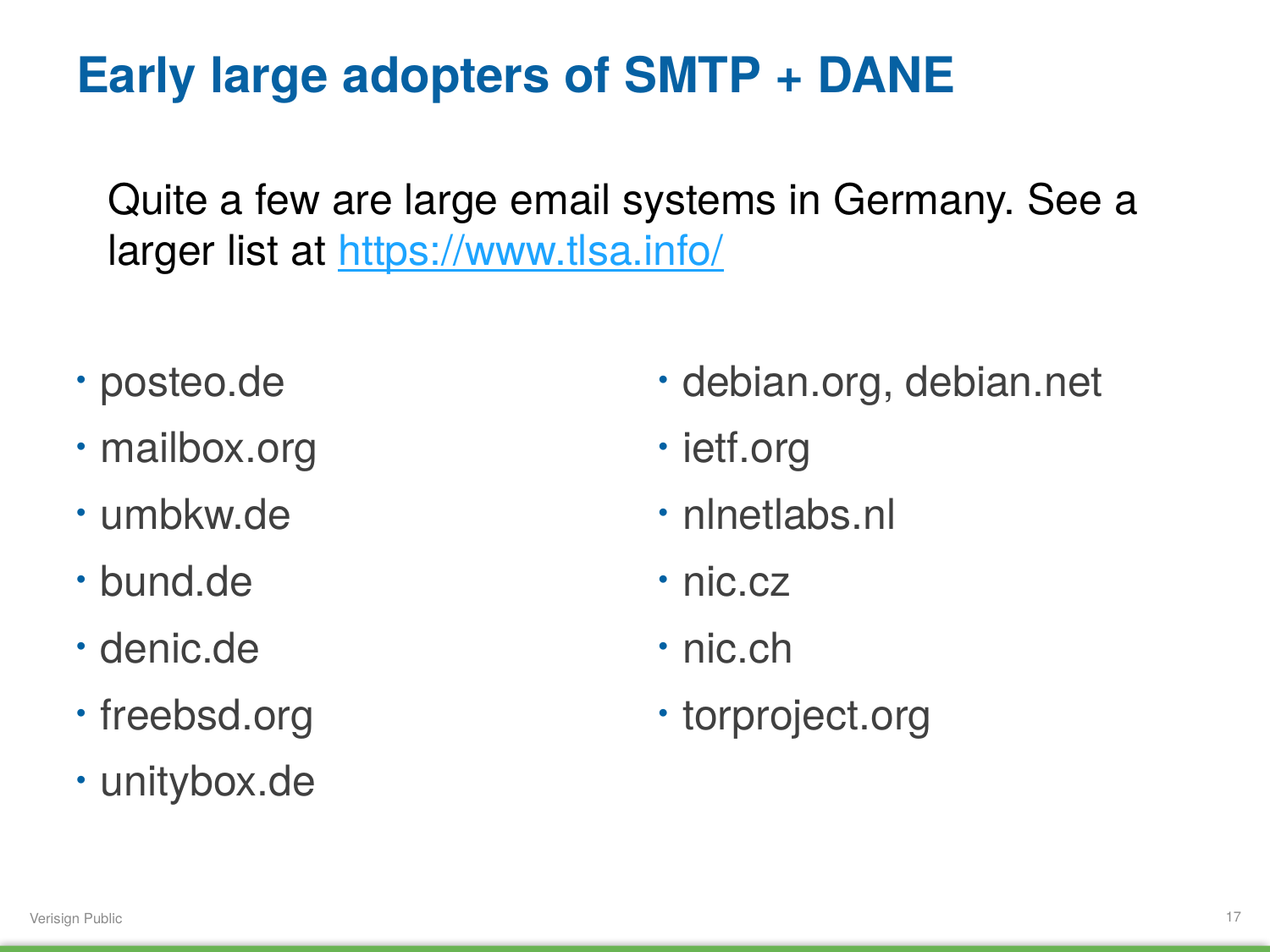

# Early large adopters of SMTP + DANE
Quite a few are large email systems in Germany. See a
larger list at https://www.tlsa.info/

posteo.de
mailbox.org
umbkw.de
bund.de
denic.de
freebsd.org
unitybox.de
debian.org, debian.net
ietf.org
nlnetlabs.nl
nic.cz
nic.ch
torproject.org
17